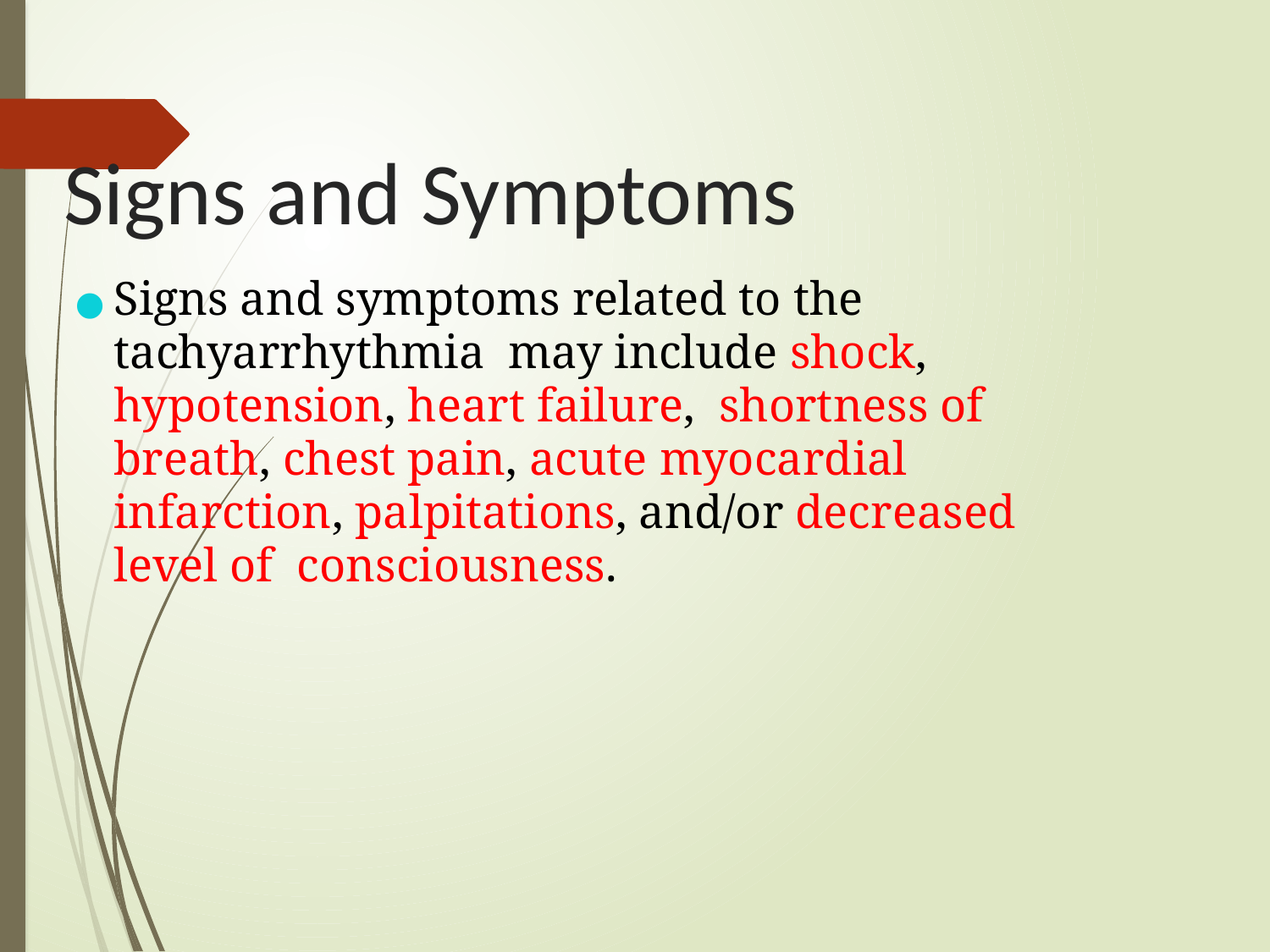

# Signs and Symptoms
Signs and symptoms related to the tachyarrhythmia  may include shock, hypotension, heart failure,  shortness of breath, chest pain, acute myocardial  infarction, palpitations, and/or decreased level of  consciousness.